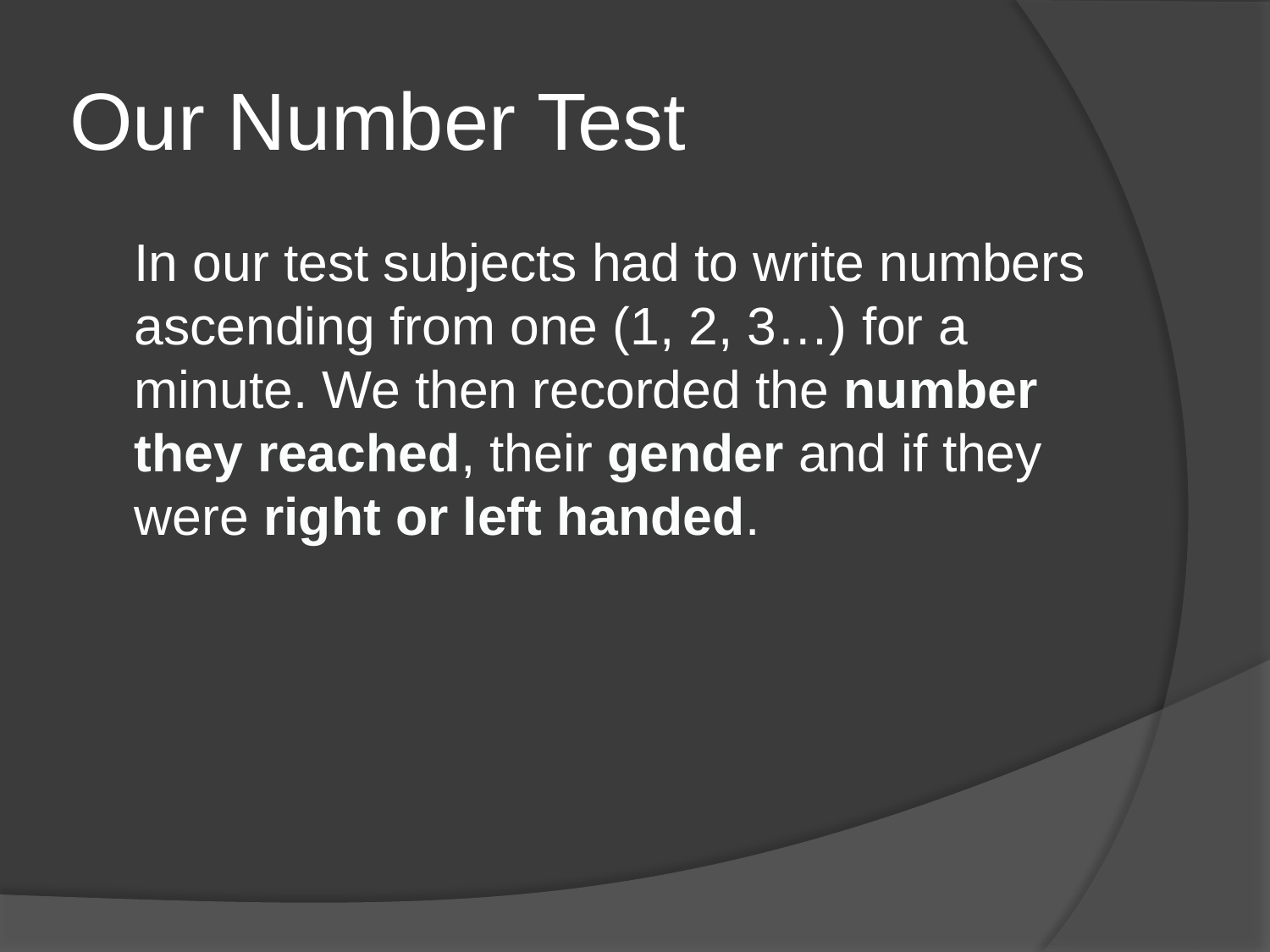

# Our Number Test
	In our test subjects had to write numbers ascending from one (1, 2, 3…) for a minute. We then recorded the number they reached, their gender and if they were right or left handed.